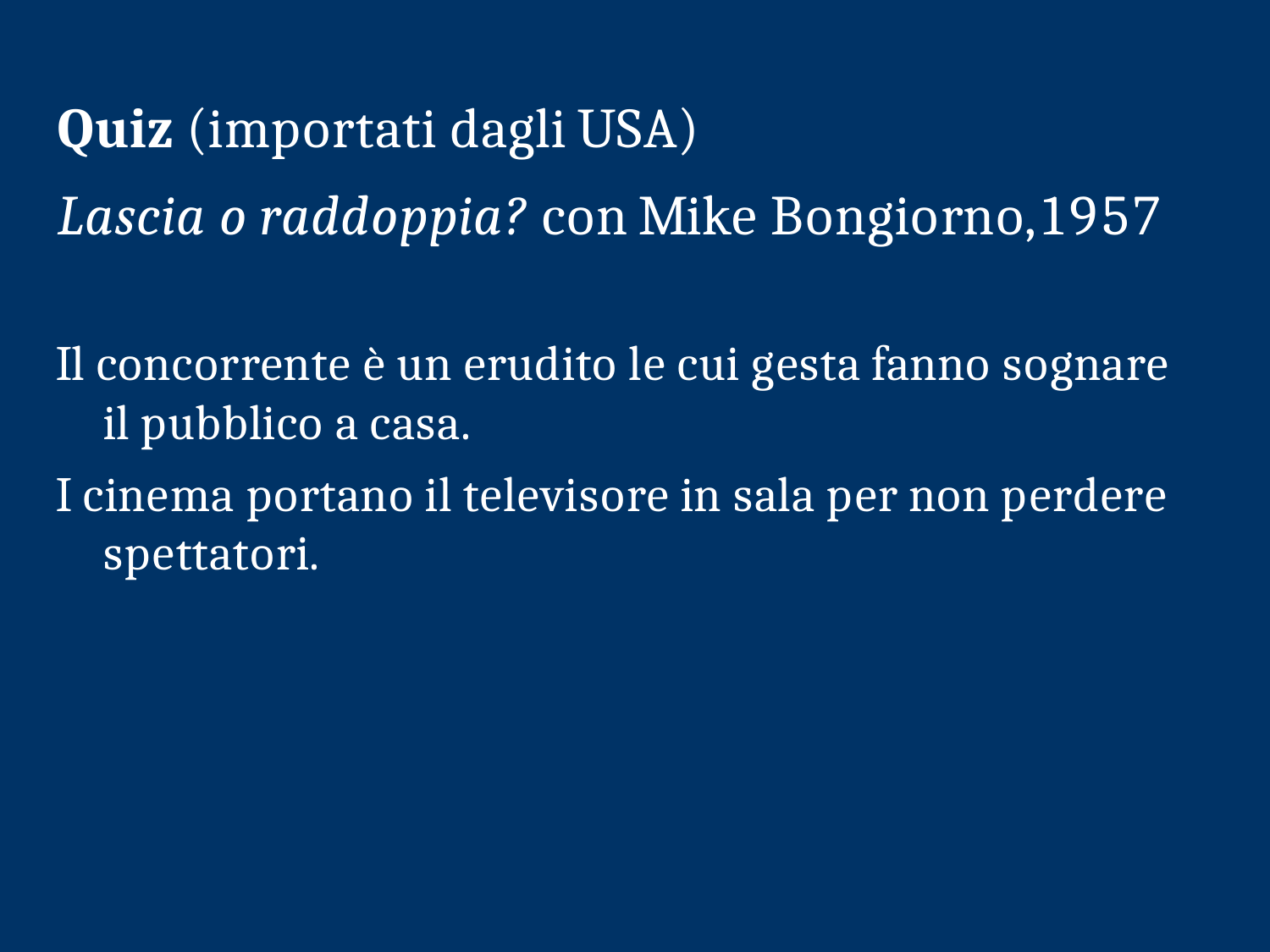

# Quiz (importati dagli USA)
Lascia o raddoppia? con Mike Bongiorno,1957

Il concorrente è un erudito le cui gesta fanno sognare il pubblico a casa.
I cinema portano il televisore in sala per non perdere spettatori.